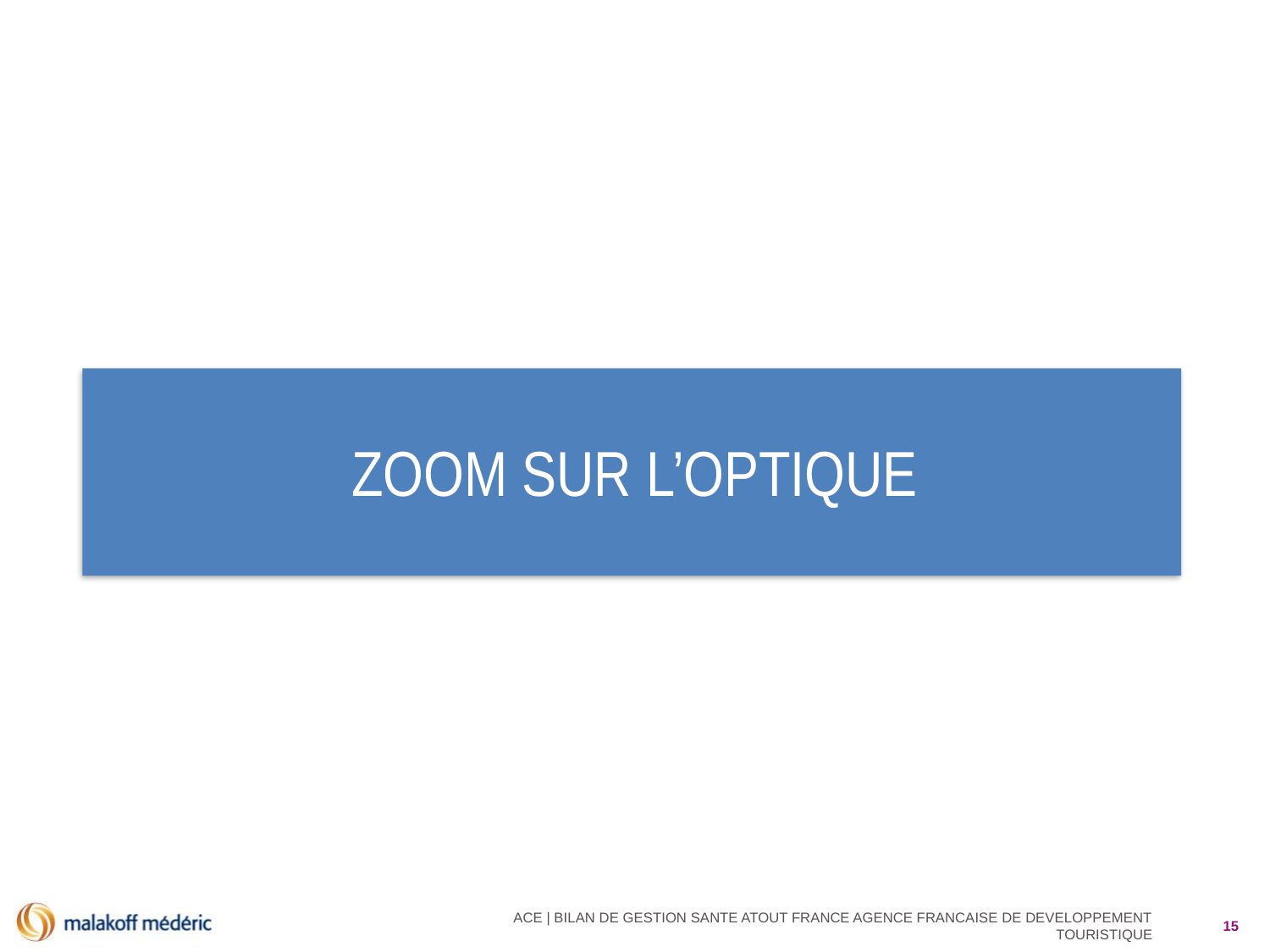

Zoom sur l’optique
ACE | BILAN DE GESTION SANTE ATOUT FRANCE AGENCE FRANCAISE DE DEVELOPPEMENT TOURISTIQUE
15